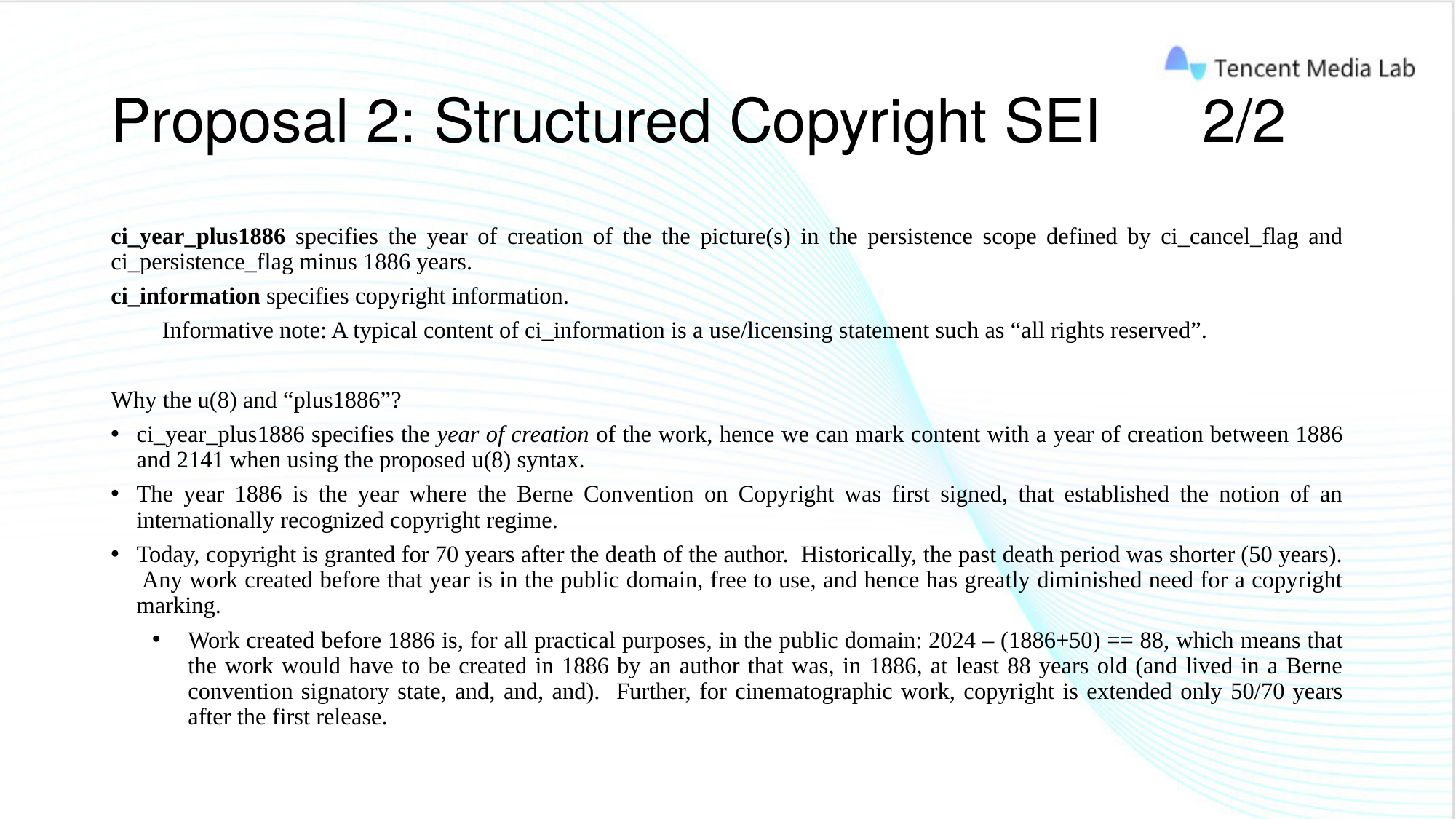

# Proposal 2: Structured Copyright SEI	2/2
ci_year_plus1886 specifies the year of creation of the the picture(s) in the persistence scope defined by ci_cancel_flag and ci_persistence_flag minus 1886 years.
ci_information specifies copyright information.
Informative note: A typical content of ci_information is a use/licensing statement such as “all rights reserved”.

Why the u(8) and “plus1886”?
ci_year_plus1886 specifies the year of creation of the work, hence we can mark content with a year of creation between 1886 and 2141 when using the proposed u(8) syntax.
The year 1886 is the year where the Berne Convention on Copyright was first signed, that established the notion of an internationally recognized copyright regime.
Today, copyright is granted for 70 years after the death of the author.  Historically, the past death period was shorter (50 years).  Any work created before that year is in the public domain, free to use, and hence has greatly diminished need for a copyright marking.
Work created before 1886 is, for all practical purposes, in the public domain: 2024 – (1886+50) == 88, which means that the work would have to be created in 1886 by an author that was, in 1886, at least 88 years old (and lived in a Berne convention signatory state, and, and, and).  Further, for cinematographic work, copyright is extended only 50/70 years after the first release.